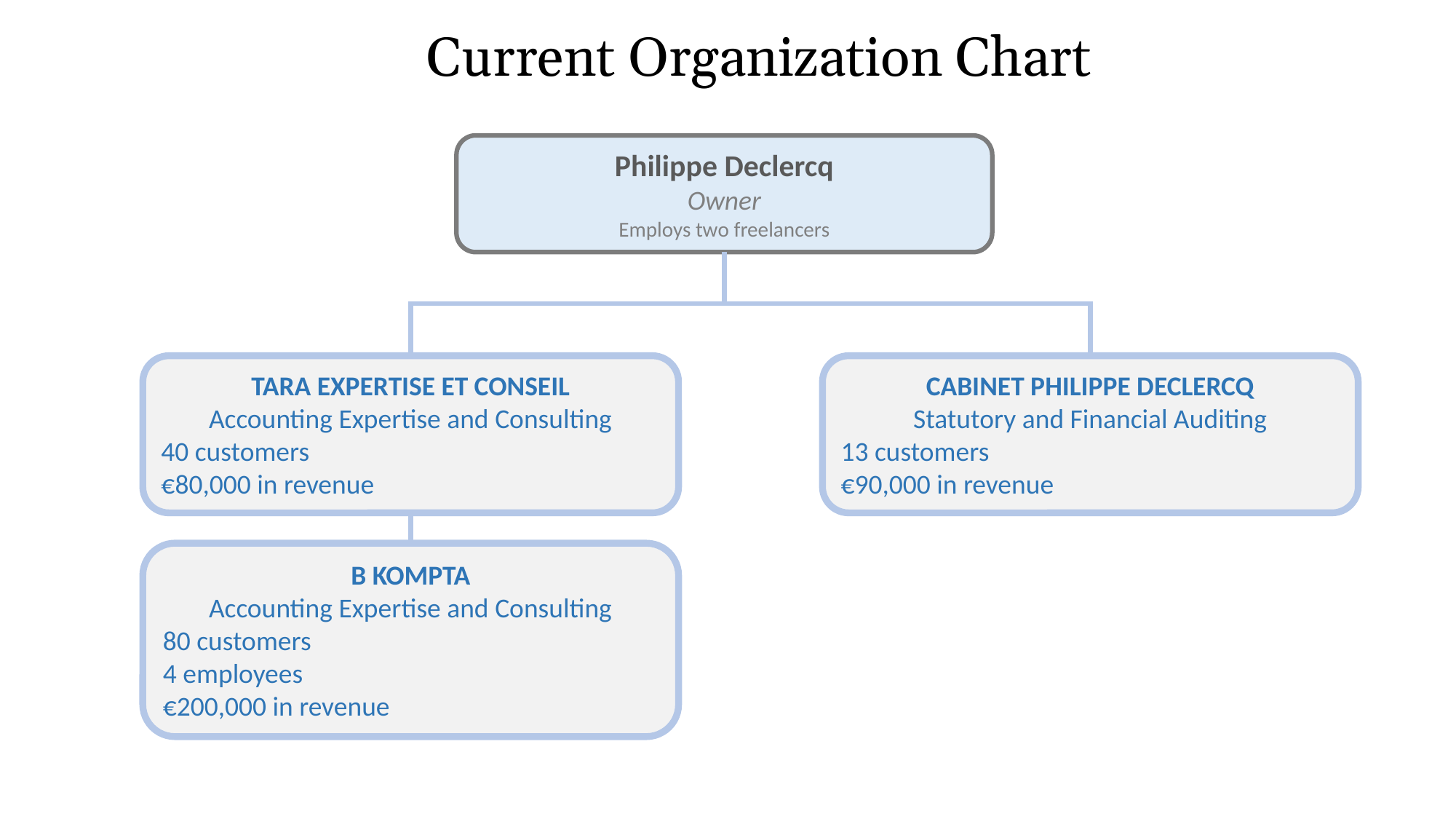

Current Organization Chart
Philippe Declercq
Owner
Employs two freelancers
CABINET PHILIPPE DECLERCQ
Statutory and Financial Auditing
13 customers
€90,000 in revenue
TARA EXPERTISE ET CONSEIL
Accounting Expertise and Consulting
40 customers
€80,000 in revenue
B KOMPTA
Accounting Expertise and Consulting
80 customers
4 employees
€200,000 in revenue